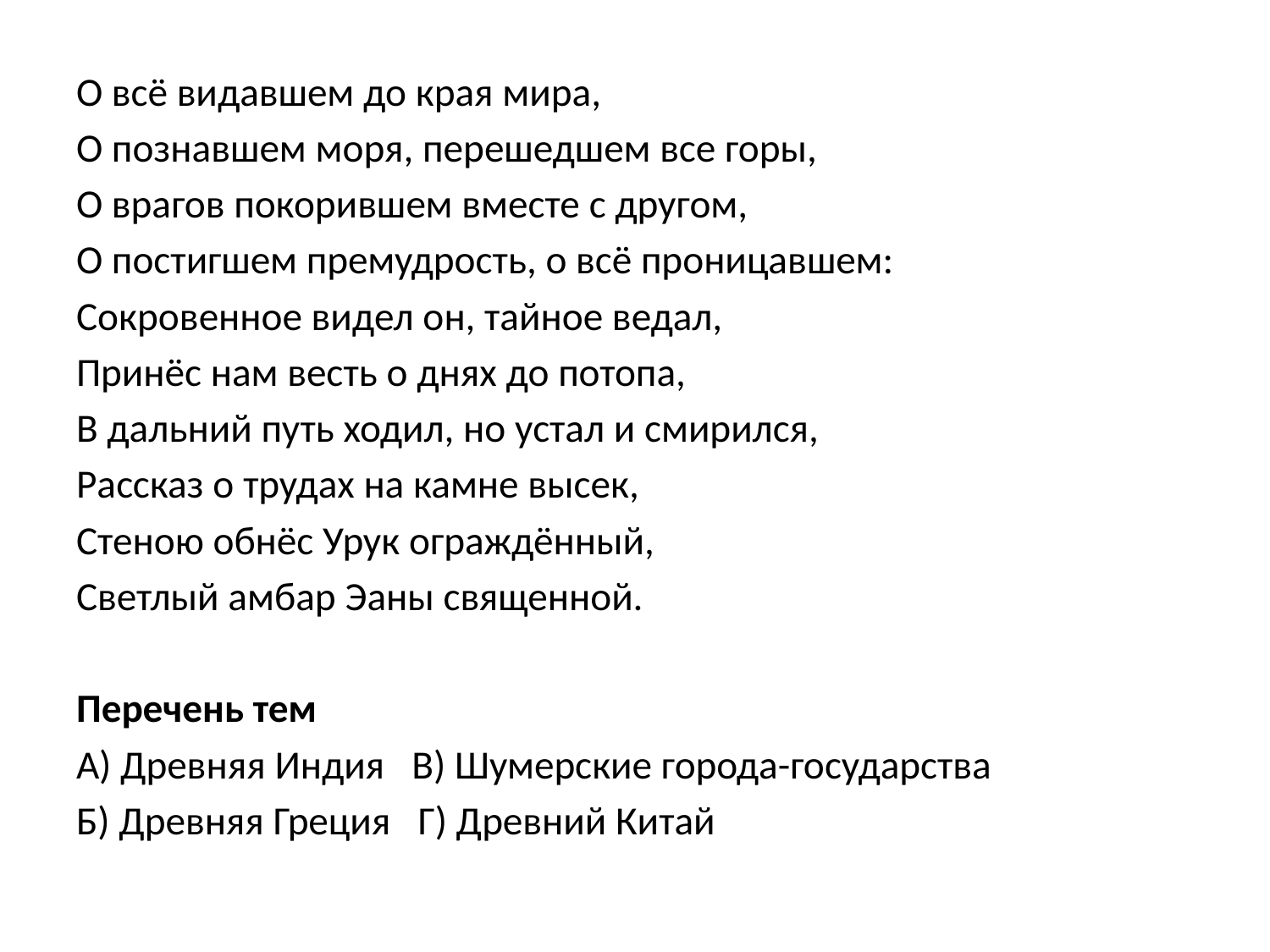

О всё видавшем до края мира,
О познавшем моря, перешедшем все горы,
О врагов покорившем вместе с другом,
О постигшем премудрость, о всё проницавшем:
Сокровенное видел он, тайное ведал,
Принёс нам весть о днях до потопа,
В дальний путь ходил, но устал и смирился,
Рассказ о трудах на камне высек,
Стеною обнёс Урук ограждённый,
Светлый амбар Эаны священной.

Перечень тем
А) Древняя Индия   В) Шумерские города-государства
Б) Древняя Греция   Г) Древний Китай